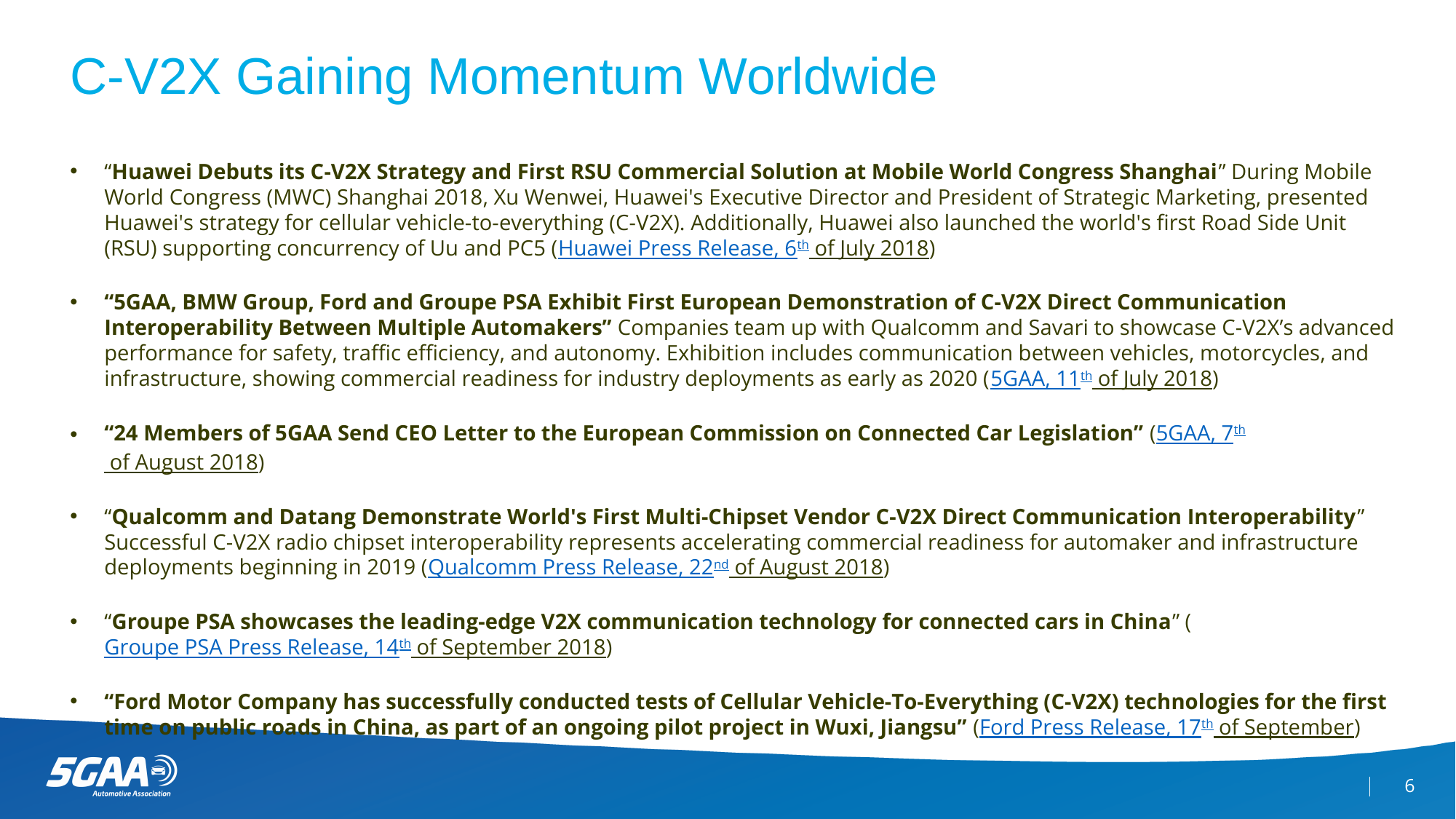

# C-V2X Gaining Momentum Worldwide

“Huawei Debuts its C-V2X Strategy and First RSU Commercial Solution at Mobile World Congress Shanghai” During Mobile World Congress (MWC) Shanghai 2018, Xu Wenwei, Huawei's Executive Director and President of Strategic Marketing, presented Huawei's strategy for cellular vehicle-to-everything (C-V2X). Additionally, Huawei also launched the world's first Road Side Unit (RSU) supporting concurrency of Uu and PC5 (Huawei Press Release, 6th of July 2018)

“5GAA, BMW Group, Ford and Groupe PSA Exhibit First European Demonstration of C-V2X Direct Communication Interoperability Between Multiple Automakers” Companies team up with Qualcomm and Savari to showcase C-V2X’s advanced performance for safety, traffic efficiency, and autonomy. Exhibition includes communication between vehicles, motorcycles, and infrastructure, showing commercial readiness for industry deployments as early as 2020 (5GAA, 11th of July 2018)

“24 Members of 5GAA Send CEO Letter to the European Commission on Connected Car Legislation” (5GAA, 7th of August 2018)

“Qualcomm and Datang Demonstrate World's First Multi-Chipset Vendor C-V2X Direct Communication Interoperability” Successful C-V2X radio chipset interoperability represents accelerating commercial readiness for automaker and infrastructure deployments beginning in 2019 (Qualcomm Press Release, 22nd of August 2018)

“Groupe PSA showcases the leading-edge V2X communication technology for connected cars in China” (Groupe PSA Press Release, 14th of September 2018)

“Ford Motor Company has successfully conducted tests of Cellular Vehicle-To-Everything (C-V2X) technologies for the first time on public roads in China, as part of an ongoing pilot project in Wuxi, Jiangsu” (Ford Press Release, 17th of September)